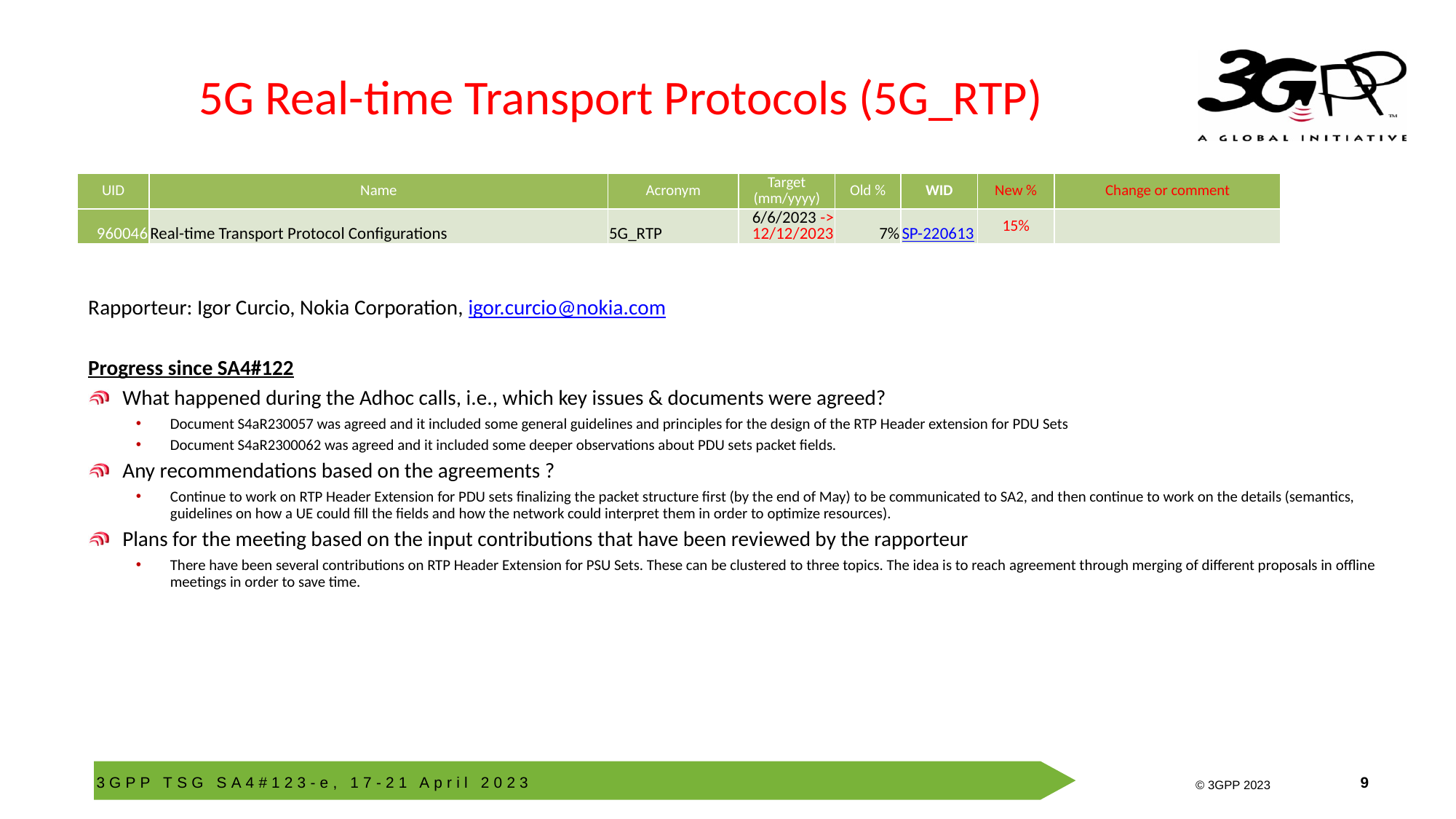

# 5G Real-time Transport Protocols (5G_RTP)
| UID | Name | Acronym | Target (mm/yyyy) | Old % | WID | New % | Change or comment |
| --- | --- | --- | --- | --- | --- | --- | --- |
| 960046 | Real-time Transport Protocol Configurations | 5G\_RTP | 6/6/2023 -> 12/12/2023 | 7% | SP-220613 | 15% |  |
Rapporteur: Igor Curcio, Nokia Corporation, igor.curcio@nokia.com

Progress since SA4#122
What happened during the Adhoc calls, i.e., which key issues & documents were agreed?
Document S4aR230057 was agreed and it included some general guidelines and principles for the design of the RTP Header extension for PDU Sets
Document S4aR2300062 was agreed and it included some deeper observations about PDU sets packet fields.
Any recommendations based on the agreements ?
Continue to work on RTP Header Extension for PDU sets finalizing the packet structure first (by the end of May) to be communicated to SA2, and then continue to work on the details (semantics, guidelines on how a UE could fill the fields and how the network could interpret them in order to optimize resources).
Plans for the meeting based on the input contributions that have been reviewed by the rapporteur
There have been several contributions on RTP Header Extension for PSU Sets. These can be clustered to three topics. The idea is to reach agreement through merging of different proposals in offline meetings in order to save time.